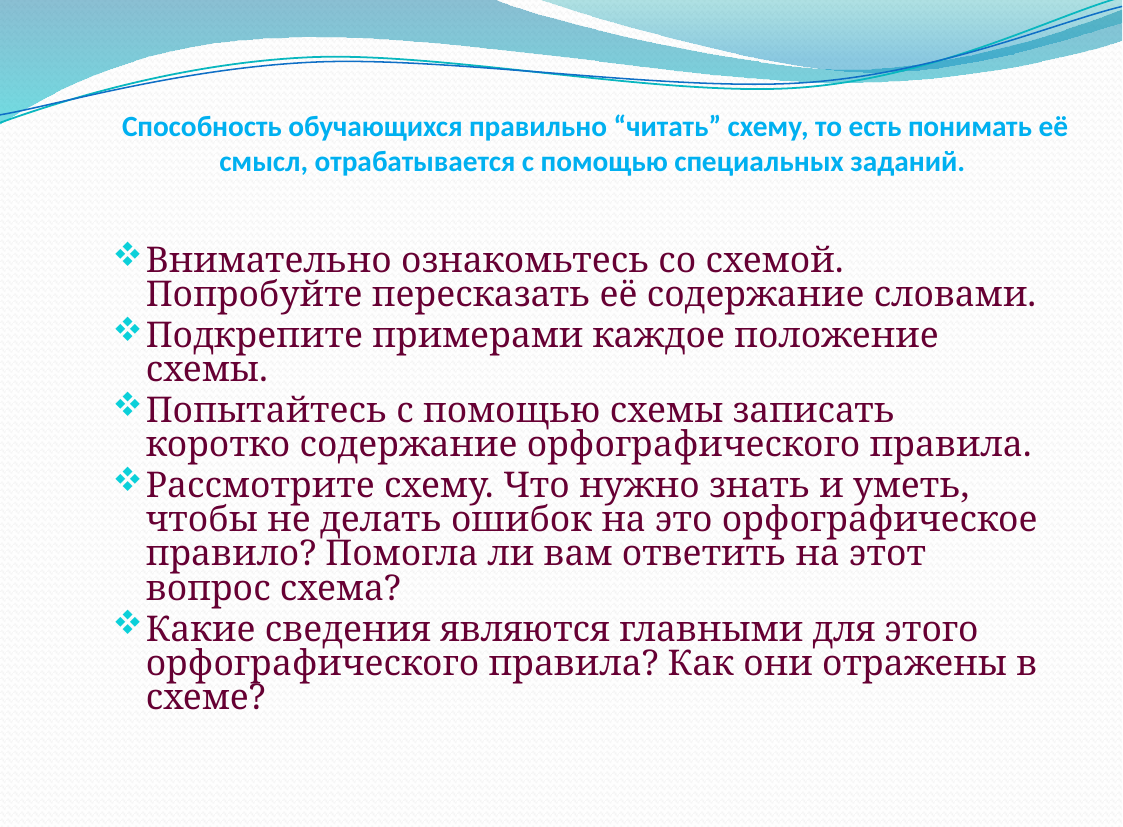

Способность обучающихся правильно “читать” схему, то есть понимать её смысл, отрабатывается с помощью специальных заданий.
Внимательно ознакомьтесь со схемой. Попробуйте пересказать её содержание словами.
Подкрепите примерами каждое положение схемы.
Попытайтесь с помощью схемы записать коротко содержание орфографического правила.
Рассмотрите схему. Что нужно знать и уметь, чтобы не делать ошибок на это орфографическое правило? Помогла ли вам ответить на этот вопрос схема?
Какие сведения являются главными для этого орфографического правила? Как они отражены в схеме?